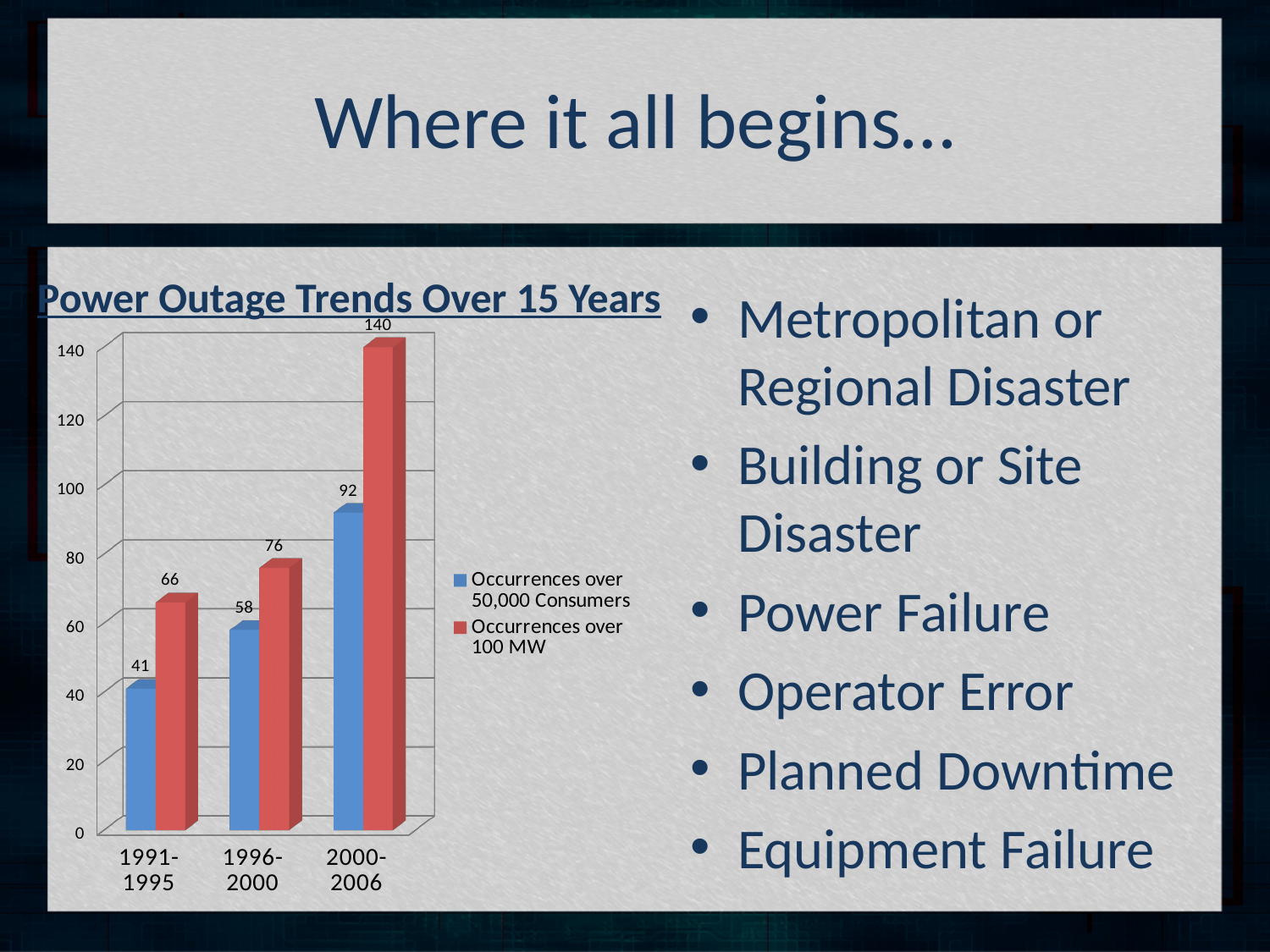

# Where it all begins…
Power Outage Trends Over 15 Years

[unsupported chart]

Metropolitan or Regional Disaster
Building or Site Disaster
Power Failure
Operator Error
Planned Downtime
Equipment Failure